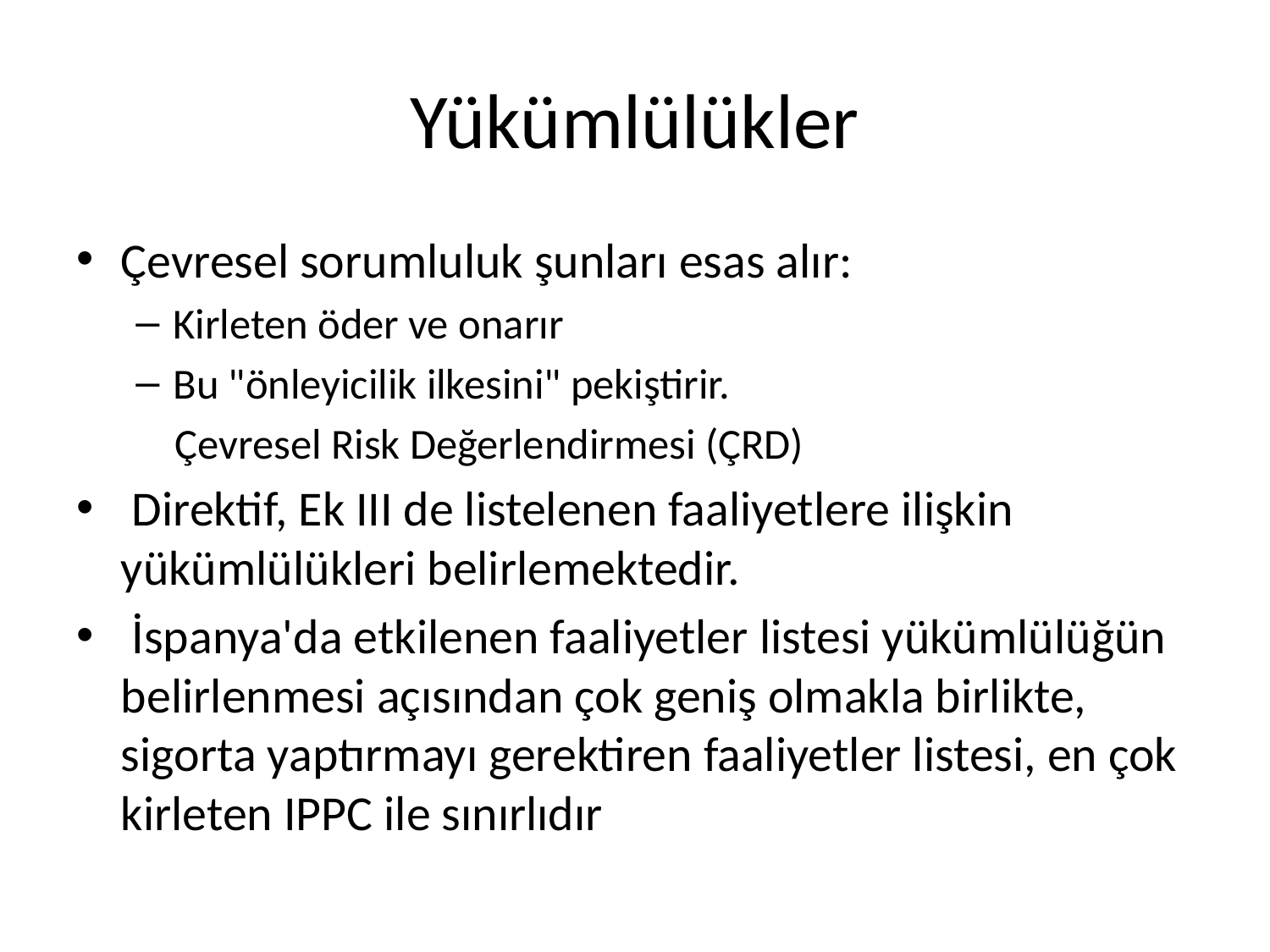

# Yükümlülükler
Çevresel sorumluluk şunları esas alır:
Kirleten öder ve onarır
Bu "önleyicilik ilkesini" pekiştirir.
    Çevresel Risk Değerlendirmesi (ÇRD)
 Direktif, Ek III de listelenen faaliyetlere ilişkin yükümlülükleri belirlemektedir.
 İspanya'da etkilenen faaliyetler listesi yükümlülüğün belirlenmesi açısından çok geniş olmakla birlikte, sigorta yaptırmayı gerektiren faaliyetler listesi, en çok kirleten IPPC ile sınırlıdır